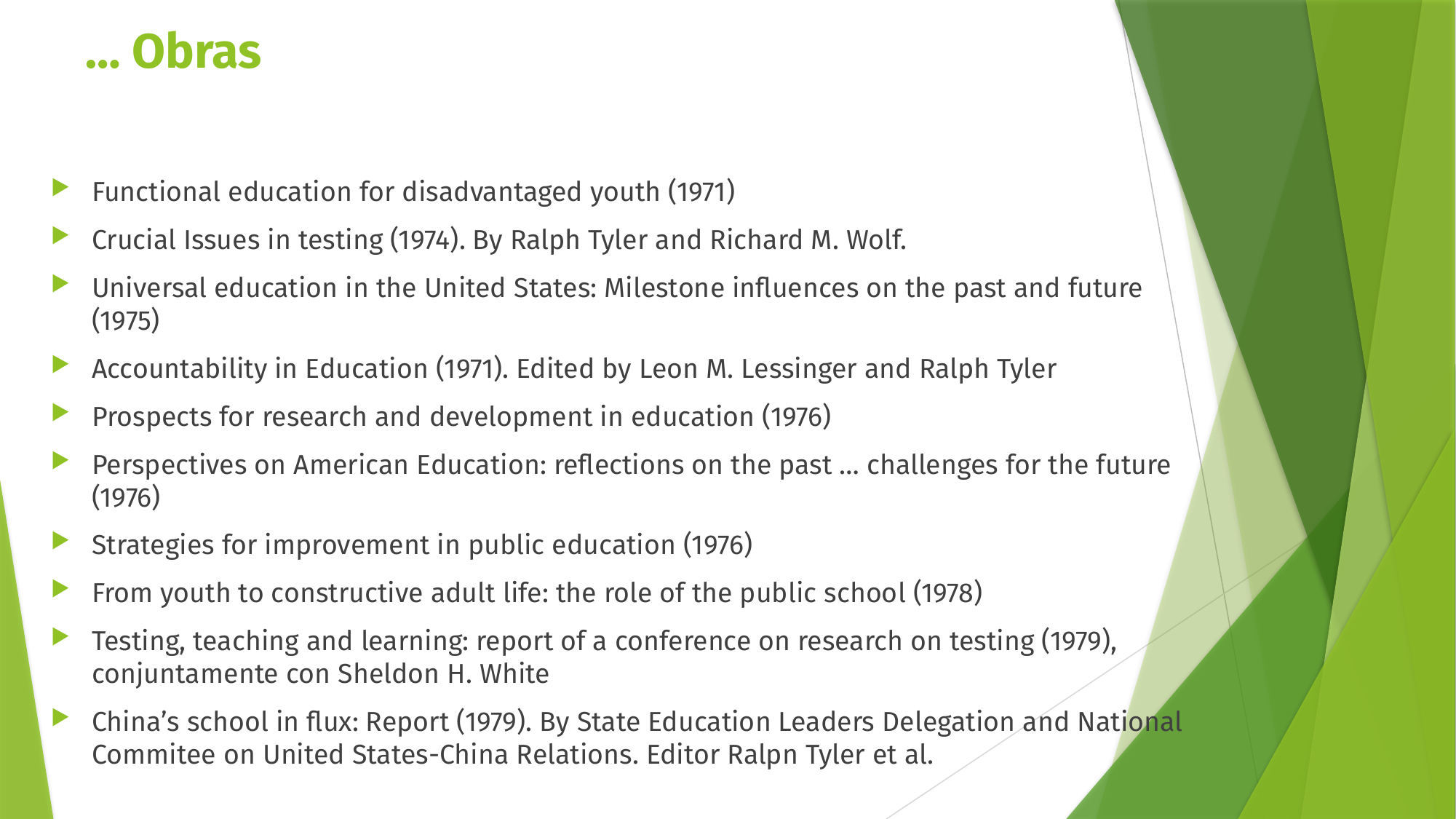

# … Obras
Functional education for disadvantaged youth (1971)
Crucial Issues in testing (1974). By Ralph Tyler and Richard M. Wolf.
Universal education in the United States: Milestone influences on the past and future (1975)
Accountability in Education (1971). Edited by Leon M. Lessinger and Ralph Tyler
Prospects for research and development in education (1976)
Perspectives on American Education: reflections on the past … challenges for the future (1976)
Strategies for improvement in public education (1976)
From youth to constructive adult life: the role of the public school (1978)
Testing, teaching and learning: report of a conference on research on testing (1979), conjuntamente con Sheldon H. White
China’s school in flux: Report (1979). By State Education Leaders Delegation and National Commitee on United States-China Relations. Editor Ralpn Tyler et al.